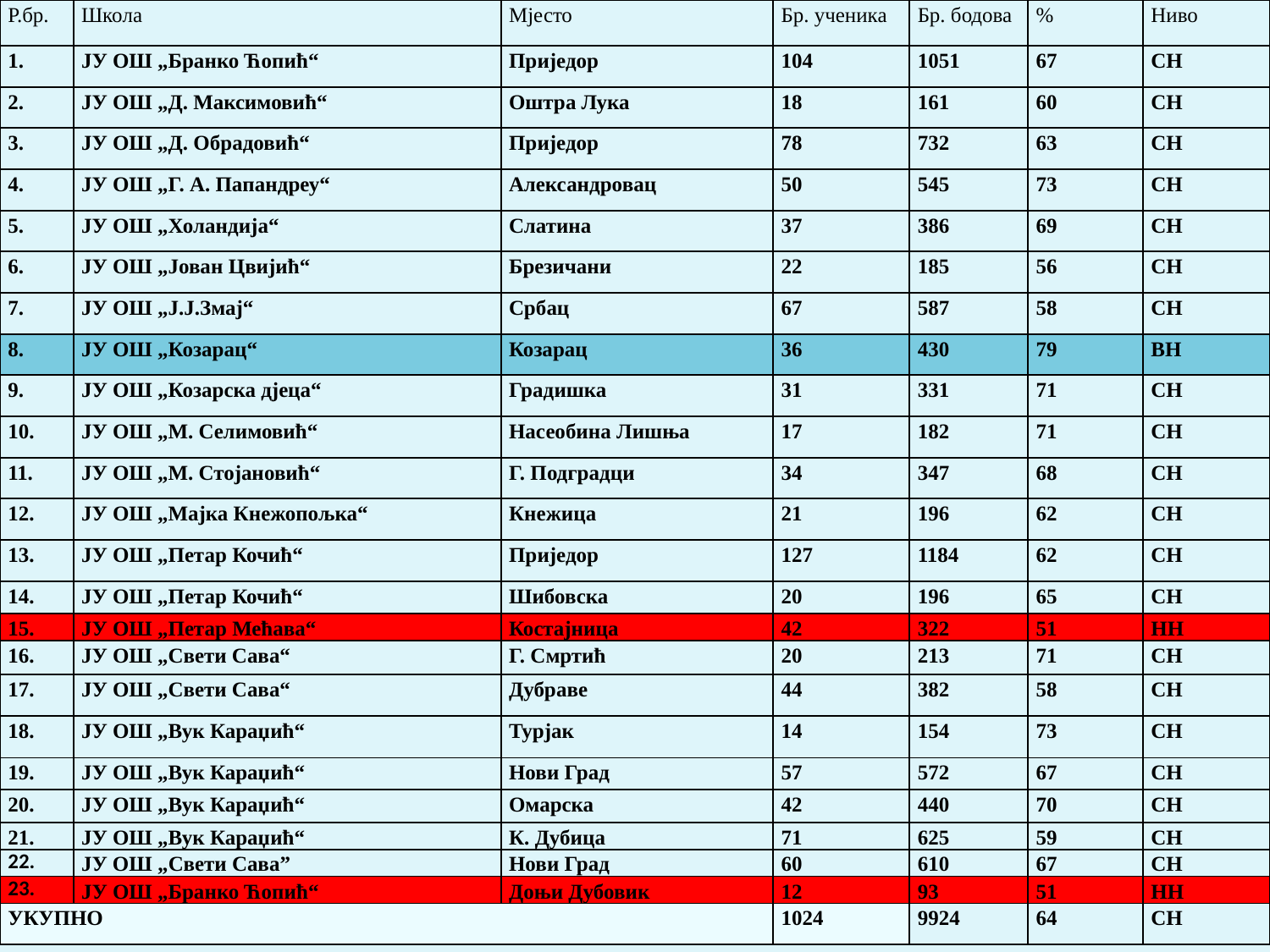

| Р.бр. | Школа | Мјесто | Бр. ученика | Бр. бодова | % | Ниво |
| --- | --- | --- | --- | --- | --- | --- |
| 1. | ЈУ ОШ „Бранко Ћопић“ | Приједор | 104 | 1051 | 67 | СН |
| 2. | ЈУ ОШ „Д. Максимовић“ | Оштра Лука | 18 | 161 | 60 | СН |
| 3. | ЈУ ОШ „Д. Обрадовић“ | Приједор | 78 | 732 | 63 | СН |
| 4. | ЈУ ОШ „Г. А. Папандреу“ | Александровац | 50 | 545 | 73 | СН |
| 5. | ЈУ ОШ „Холандија“ | Слатина | 37 | 386 | 69 | СН |
| 6. | ЈУ ОШ „Јован Цвијић“ | Брезичани | 22 | 185 | 56 | СН |
| 7. | ЈУ ОШ „Ј.Ј.Змај“ | Србац | 67 | 587 | 58 | СН |
| 8. | ЈУ ОШ „Козарац“ | Козарац | 36 | 430 | 79 | ВН |
| 9. | ЈУ ОШ „Козарска дјеца“ | Градишка | 31 | 331 | 71 | СН |
| 10. | ЈУ ОШ „М. Селимовић“ | Насеобина Лишња | 17 | 182 | 71 | СН |
| 11. | ЈУ ОШ „М. Стојановић“ | Г. Подградци | 34 | 347 | 68 | СН |
| 12. | ЈУ ОШ „Мајка Кнежопољка“ | Кнежица | 21 | 196 | 62 | СН |
| 13. | ЈУ ОШ „Петар Кочић“ | Приједор | 127 | 1184 | 62 | СН |
| 14. | ЈУ ОШ „Петар Кочић“ | Шибовска | 20 | 196 | 65 | СН |
| 15. | ЈУ ОШ „Петар Мећава“ | Костајница | 42 | 322 | 51 | НН |
| 16. | ЈУ ОШ „Свети Сава“ | Г. Смртић | 20 | 213 | 71 | СН |
| 17. | ЈУ ОШ „Свети Сава“ | Дубраве | 44 | 382 | 58 | СН |
| 18. | ЈУ ОШ „Вук Караџић“ | Турјак | 14 | 154 | 73 | СН |
| 19. | ЈУ ОШ „Вук Караџић“ | Нови Град | 57 | 572 | 67 | СН |
| 20. | ЈУ ОШ „Вук Караџић“ | Омарска | 42 | 440 | 70 | СН |
| 21. | ЈУ ОШ „Вук Караџић“ | К. Дубица | 71 | 625 | 59 | СН |
| 22. | ЈУ ОШ „Свети Сава” | Нови Град | 60 | 610 | 67 | СН |
| 23. | ЈУ ОШ „Бранко Ћопић“ | Доњи Дубовик | 12 | 93 | 51 | НН |
| УКУПНО |  |  | 1024 | 9924 | 64 | СН |